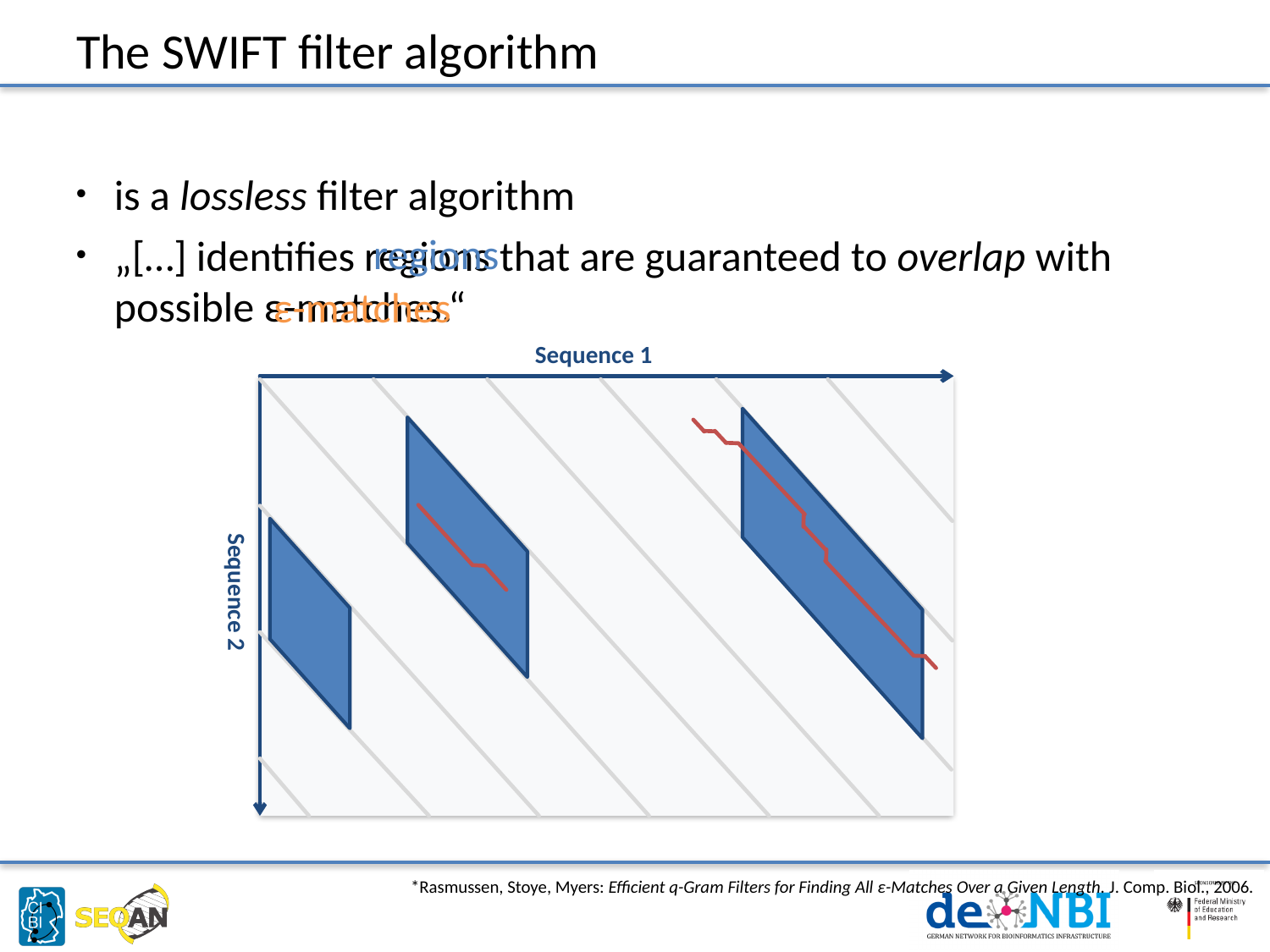

# The SWIFT filter algorithm
is a lossless filter algorithm
„[…] identifies regions that are guaranteed to overlap with possible ε-matches.“
regions
ε-matches
Sequence 1
 Sequence 2

*Rasmussen, Stoye, Myers: Efficient q-Gram Filters for Finding All ε-Matches Over a Given Length. J. Comp. Biol., 2006.